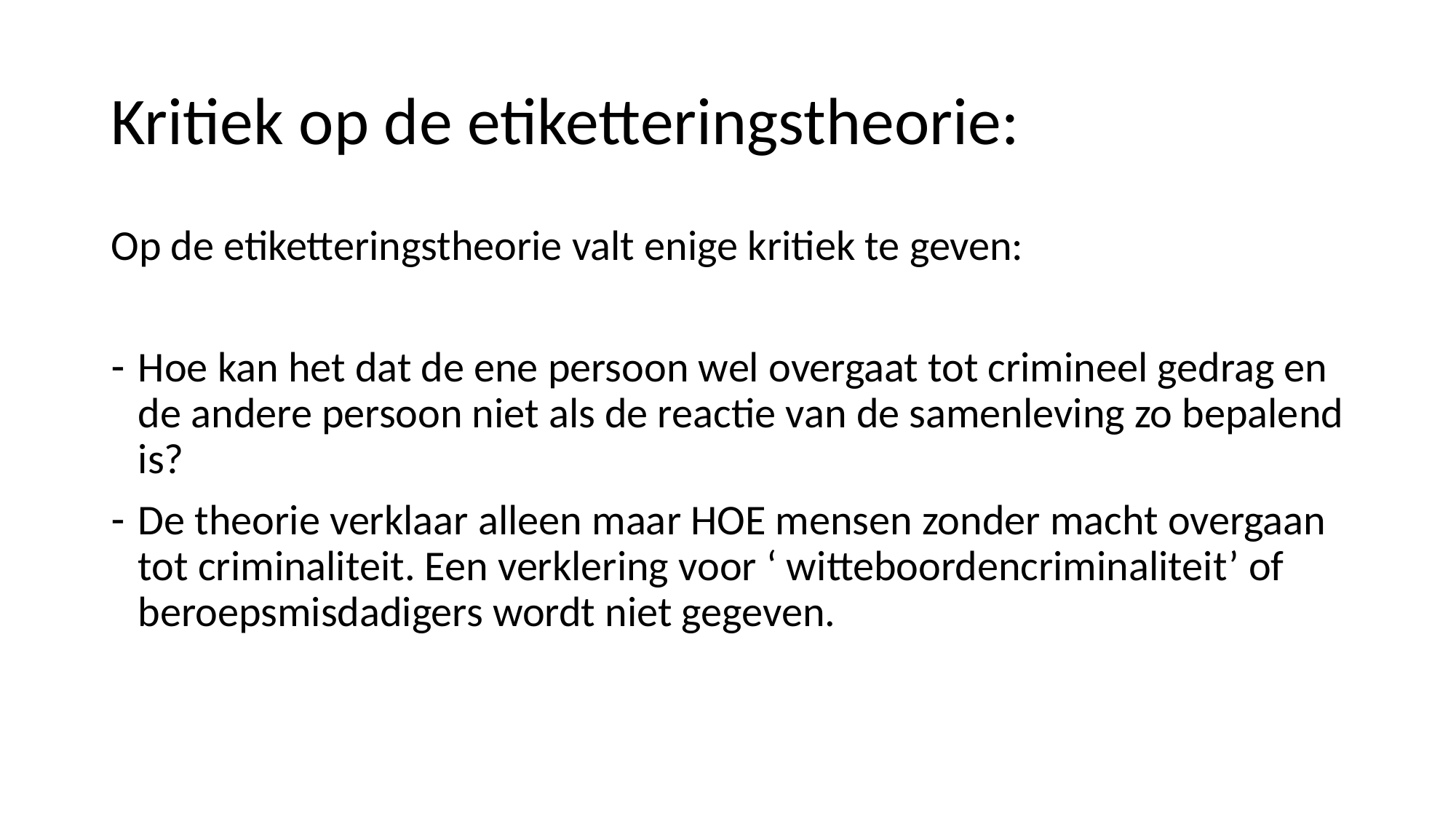

# Kritiek op de etiketteringstheorie:
Op de etiketteringstheorie valt enige kritiek te geven:

Hoe kan het dat de ene persoon wel overgaat tot crimineel gedrag en de andere persoon niet als de reactie van de samenleving zo bepalend is?
De theorie verklaar alleen maar HOE mensen zonder macht overgaan tot criminaliteit. Een verklering voor ‘ witteboordencriminaliteit’ of beroepsmisdadigers wordt niet gegeven.